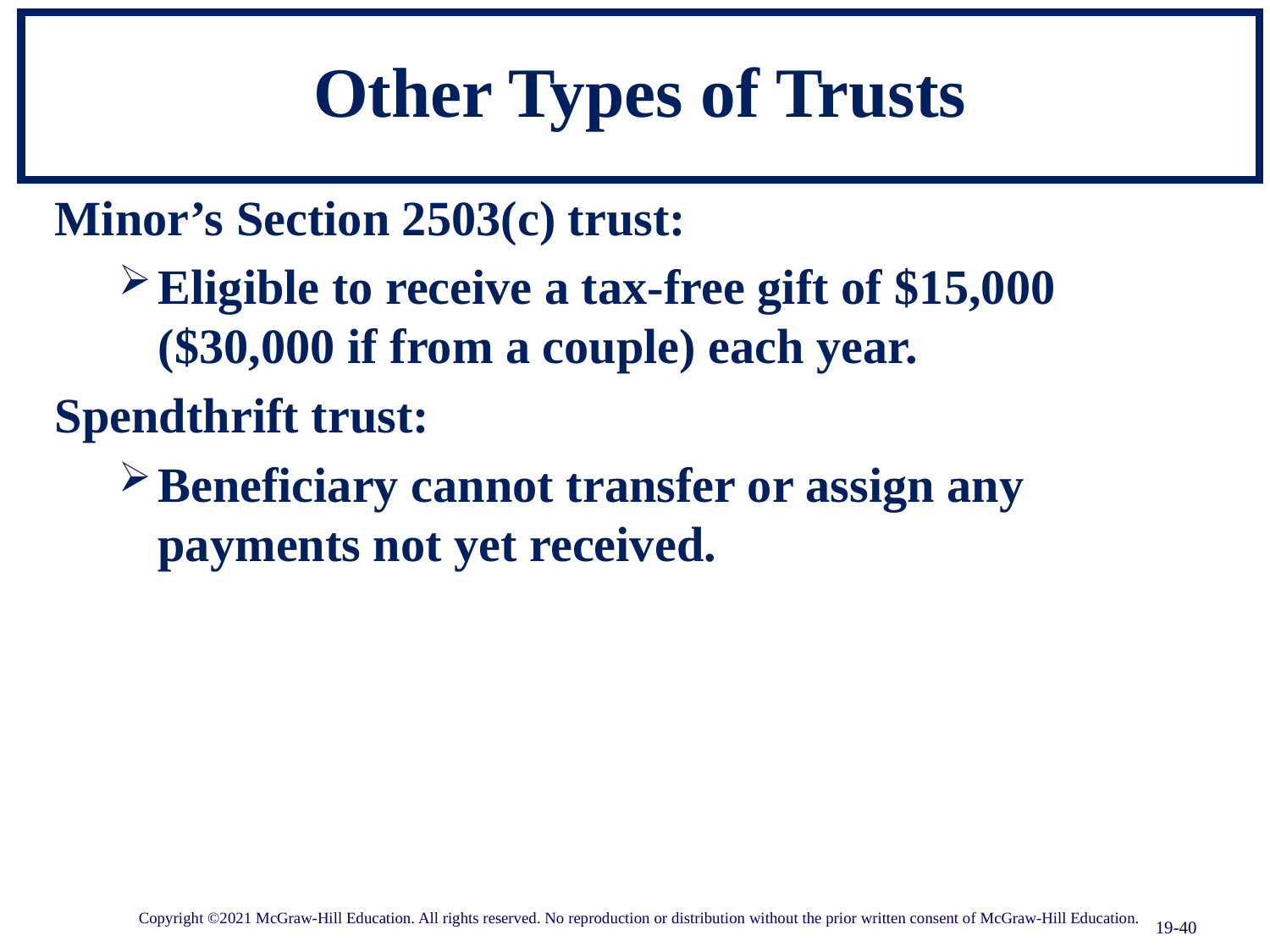

# Other Types of Trusts
Minor’s Section 2503(c) trust:
Eligible to receive a tax-free gift of $15,000 ($30,000 if from a couple) each year.
Spendthrift trust:
Beneficiary cannot transfer or assign any payments not yet received.
Copyright ©2021 McGraw-Hill Education. All rights reserved. No reproduction or distribution without the prior written consent of McGraw-Hill Education.
19-40